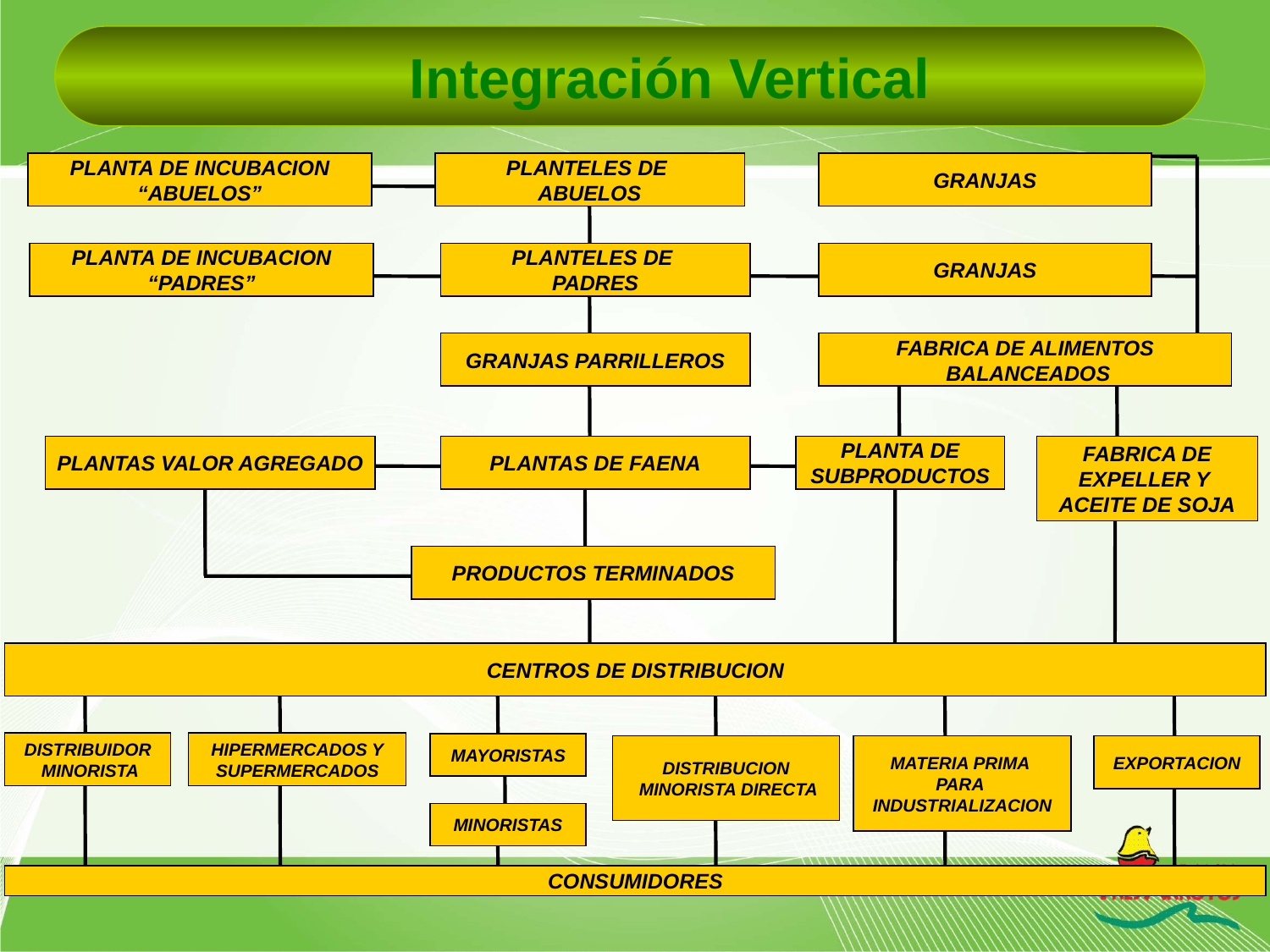

Integración Vertical
PLANTA DE INCUBACION
“ABUELOS”
PLANTELES DE
ABUELOS
GRANJAS

PLANTA DE INCUBACION
“PADRES”
PLANTELES DE
PADRES
GRANJAS

GRANJAS PARRILLEROS
FABRICA DE ALIMENTOS
 BALANCEADOS

PLANTAS VALOR AGREGADO
PLANTAS DE FAENA
PLANTA DE
SUBPRODUCTOS
FABRICA DE
EXPELLER Y
ACEITE DE SOJA

PRODUCTOS TERMINADOS

CENTROS DE DISTRIBUCION

DISTRIBUIDOR
 MINORISTA
HIPERMERCADOS Y
SUPERMERCADOS
MAYORISTAS
DISTRIBUCION
 MINORISTA DIRECTA
MATERIA PRIMA
PARA
INDUSTRIALIZACION
EXPORTACION

MINORISTAS

CONSUMIDORES